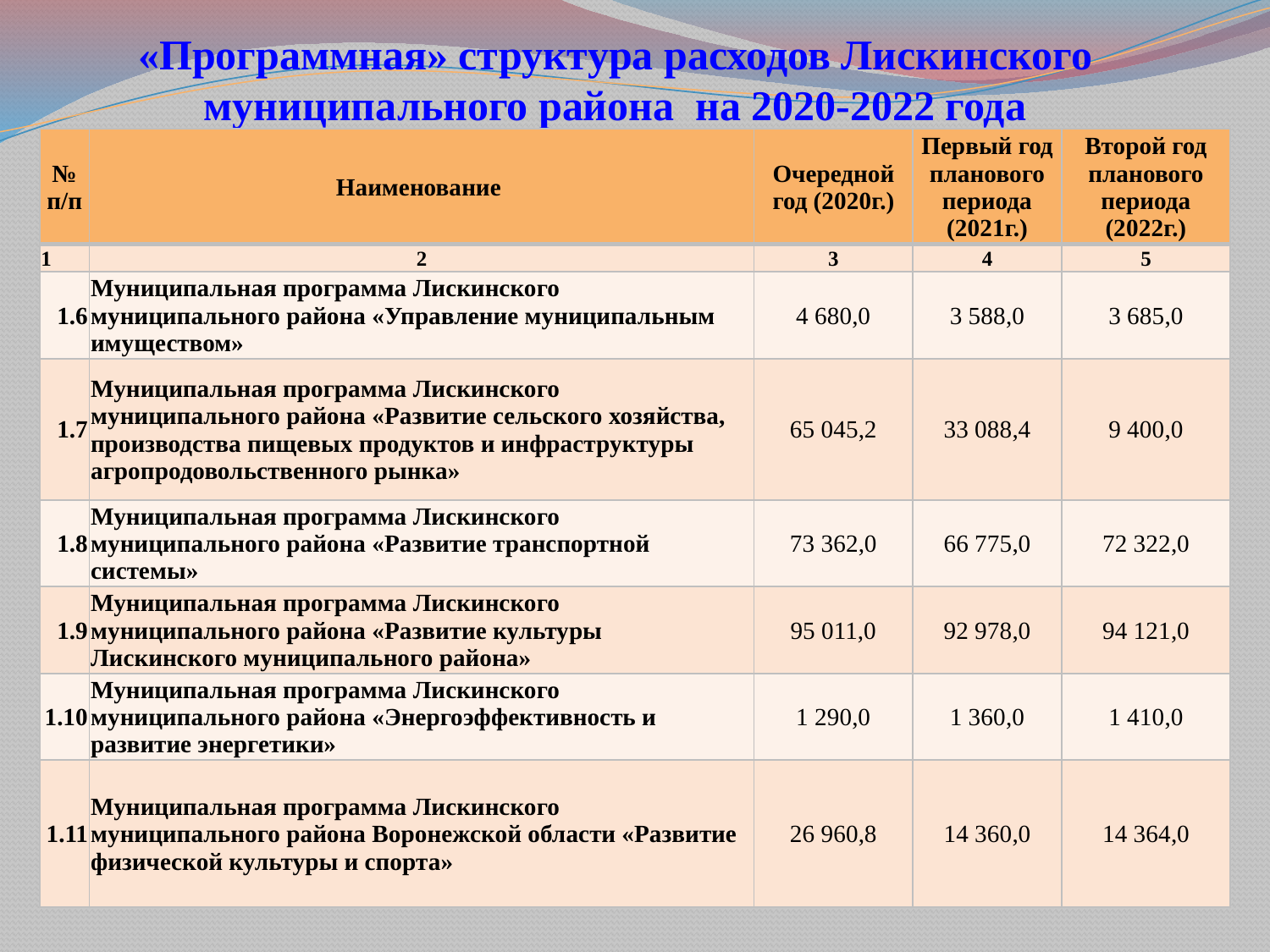

# «Программная» структура расходов Лискинского муниципального района  на 2020-2022 года
| № п/п | Наименование | Очередной год (2020г.) | Первый год планового периода (2021г.) | Второй год планового периода (2022г.) |
| --- | --- | --- | --- | --- |
| 1 | 2 | 3 | 4 | 5 |
| 1.6 | Муниципальная программа Лискинского муниципального района «Управление муниципальным имуществом» | 4 680,0 | 3 588,0 | 3 685,0 |
| 1.7 | Муниципальная программа Лискинского муниципального района «Развитие сельского хозяйства, производства пищевых продуктов и инфраструктуры агропродовольственного рынка» | 65 045,2 | 33 088,4 | 9 400,0 |
| 1.8 | Муниципальная программа Лискинского муниципального района «Развитие транспортной системы» | 73 362,0 | 66 775,0 | 72 322,0 |
| 1.9 | Муниципальная программа Лискинского муниципального района «Развитие культуры Лискинского муниципального района» | 95 011,0 | 92 978,0 | 94 121,0 |
| 1.10 | Муниципальная программа Лискинского муниципального района «Энергоэффективность и развитие энергетики» | 1 290,0 | 1 360,0 | 1 410,0 |
| 1.11 | Муниципальная программа Лискинского муниципального района Воронежской области «Развитие физической культуры и спорта» | 26 960,8 | 14 360,0 | 14 364,0 |